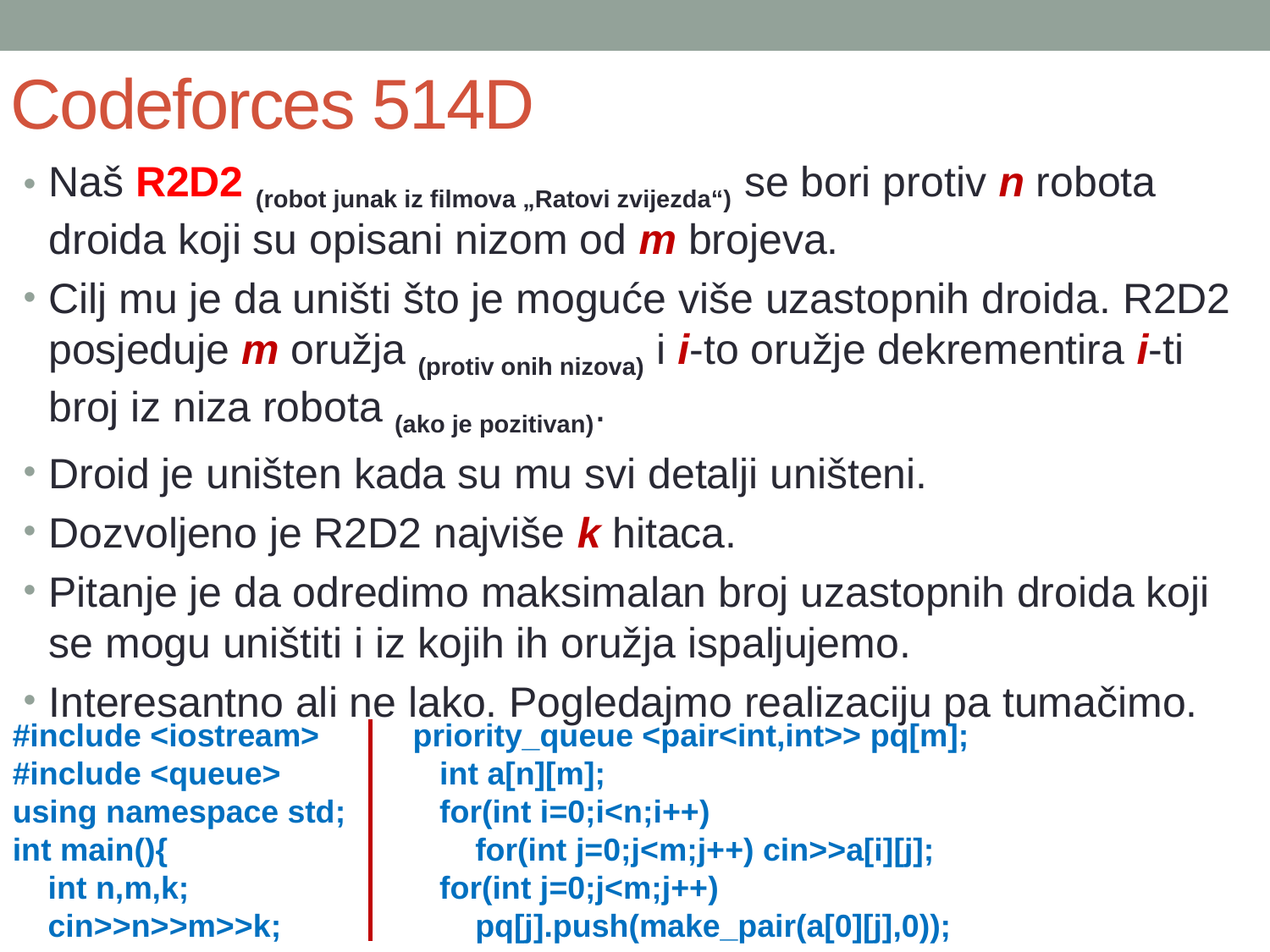

# Codeforces 514D
Naš R2D2 (robot junak iz filmova „Ratovi zvijezda“) se bori protiv n robota droida koji su opisani nizom od m brojeva.
Cilj mu je da uništi što je moguće više uzastopnih droida. R2D2 posjeduje m oružja (protiv onih nizova) i i-to oružje dekrementira i-ti broj iz niza robota (ako je pozitivan).
Droid je uništen kada su mu svi detalji uništeni.
Dozvoljeno je R2D2 najviše k hitaca.
Pitanje je da odredimo maksimalan broj uzastopnih droida koji se mogu uništiti i iz kojih ih oružja ispaljujemo.
Interesantno ali ne lako. Pogledajmo realizaciju pa tumačimo.

#include <iostream>
#include <queue>
using namespace std;
int main(){
    int n,m,k;
    cin>>n>>m>>k;
 priority_queue <pair<int,int>> pq[m];
    int a[n][m];
    for(int i=0;i<n;i++)
        for(int j=0;j<m;j++) cin>>a[i][j];
    for(int j=0;j<m;j++)
        pq[j].push(make_pair(a[0][j],0));